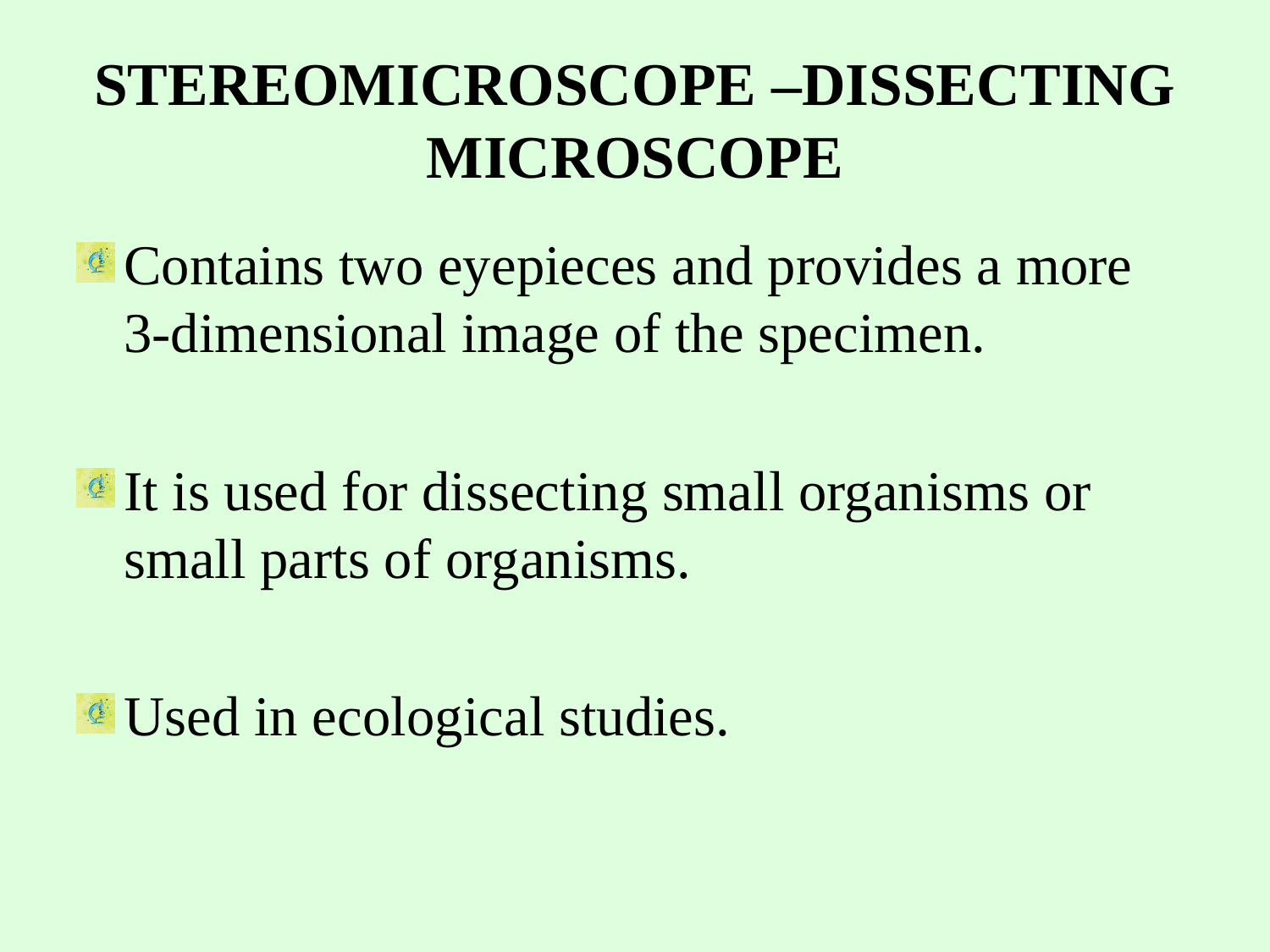

# STEREOMICROSCOPE –DISSECTING MICROSCOPE
Contains two eyepieces and provides a more 3-dimensional image of the specimen.

It is used for dissecting small organisms or small parts of organisms.

Used in ecological studies.